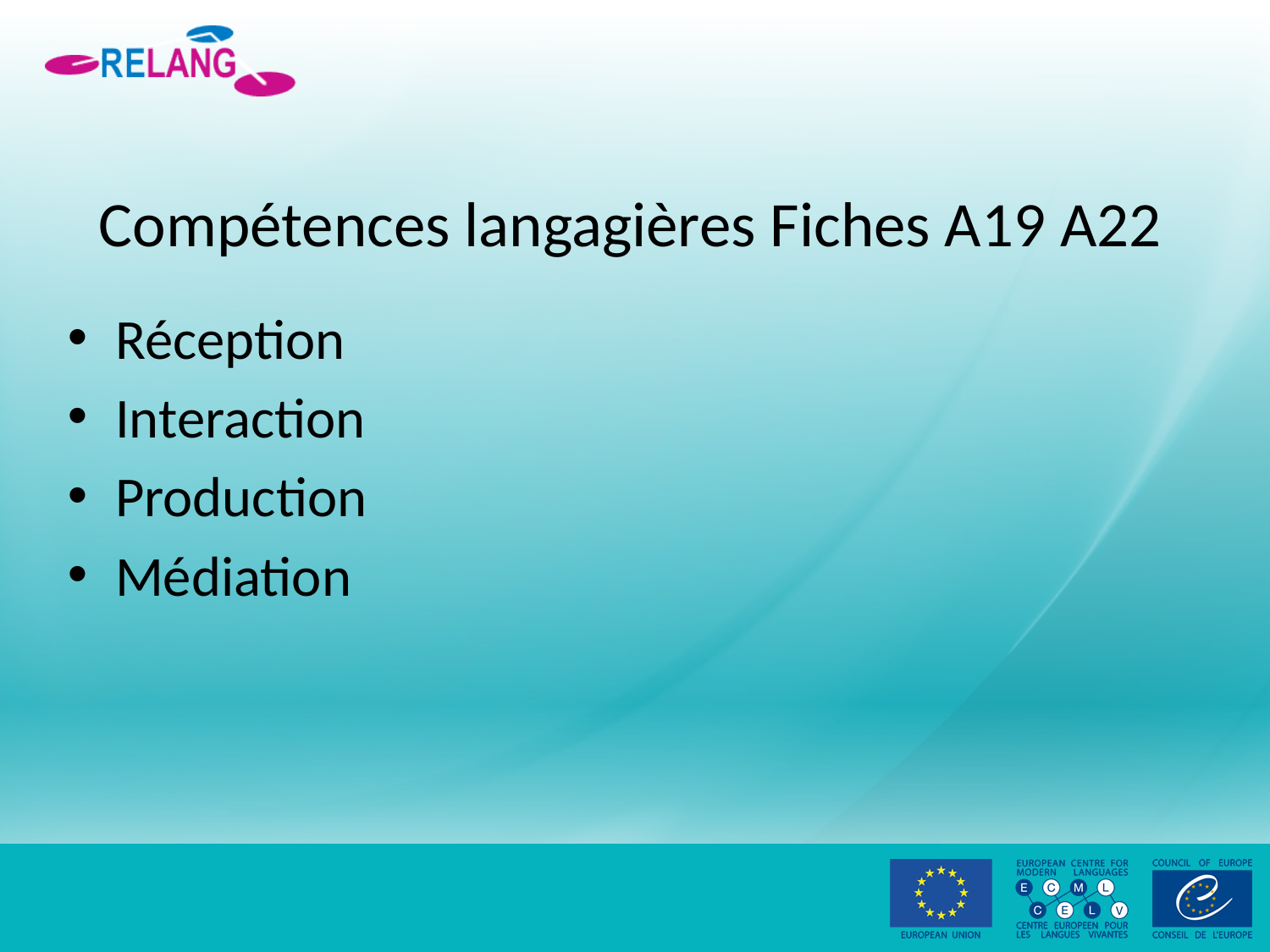

# Compétences langagières Fiches A19 A22
Réception
Interaction
Production
Médiation